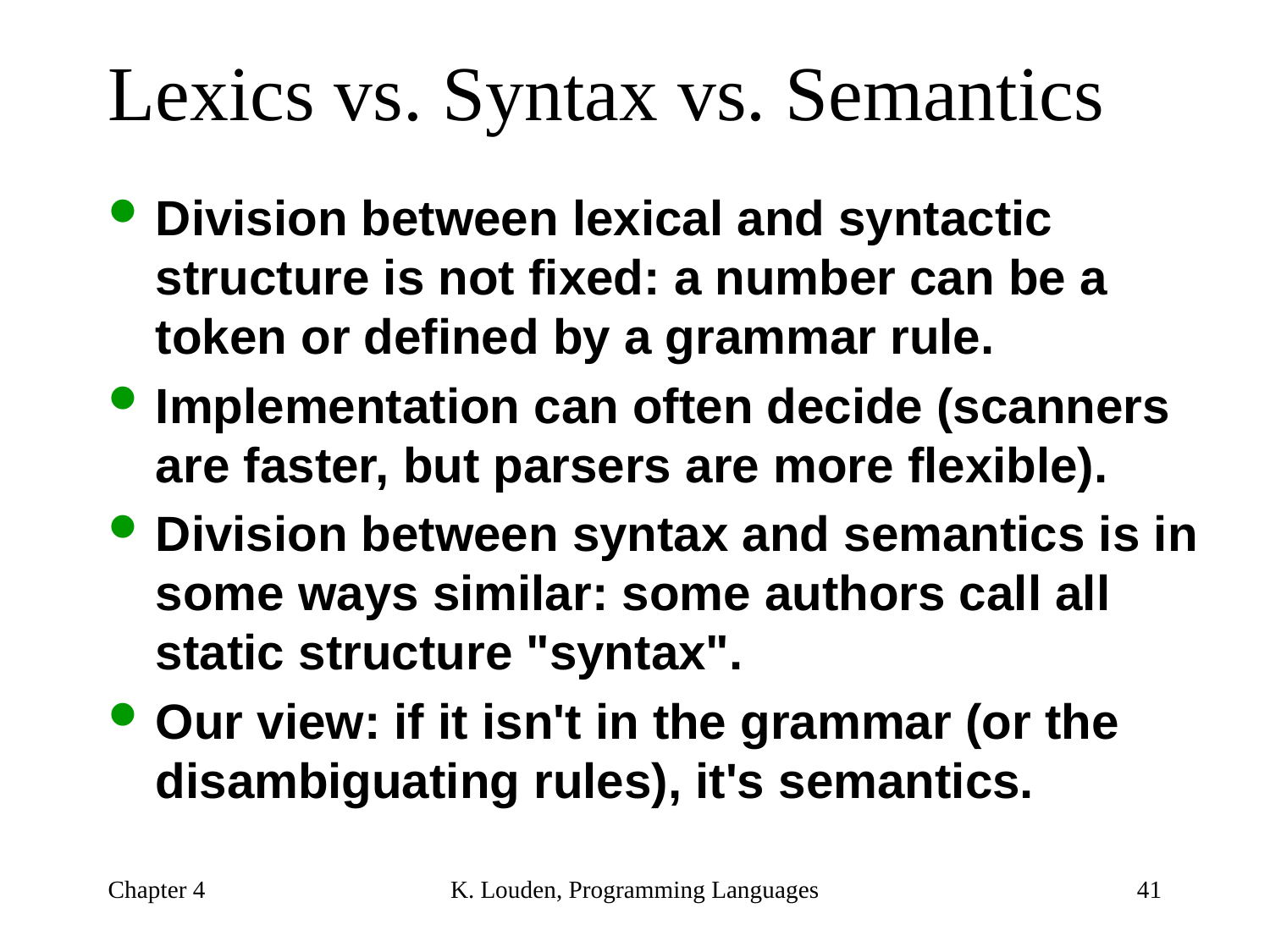

# Lexics vs. Syntax vs. Semantics
Division between lexical and syntactic structure is not fixed: a number can be a token or defined by a grammar rule.
Implementation can often decide (scanners are faster, but parsers are more flexible).
Division between syntax and semantics is in some ways similar: some authors call all static structure "syntax".
Our view: if it isn't in the grammar (or the disambiguating rules), it's semantics.
Chapter 4
K. Louden, Programming Languages
41